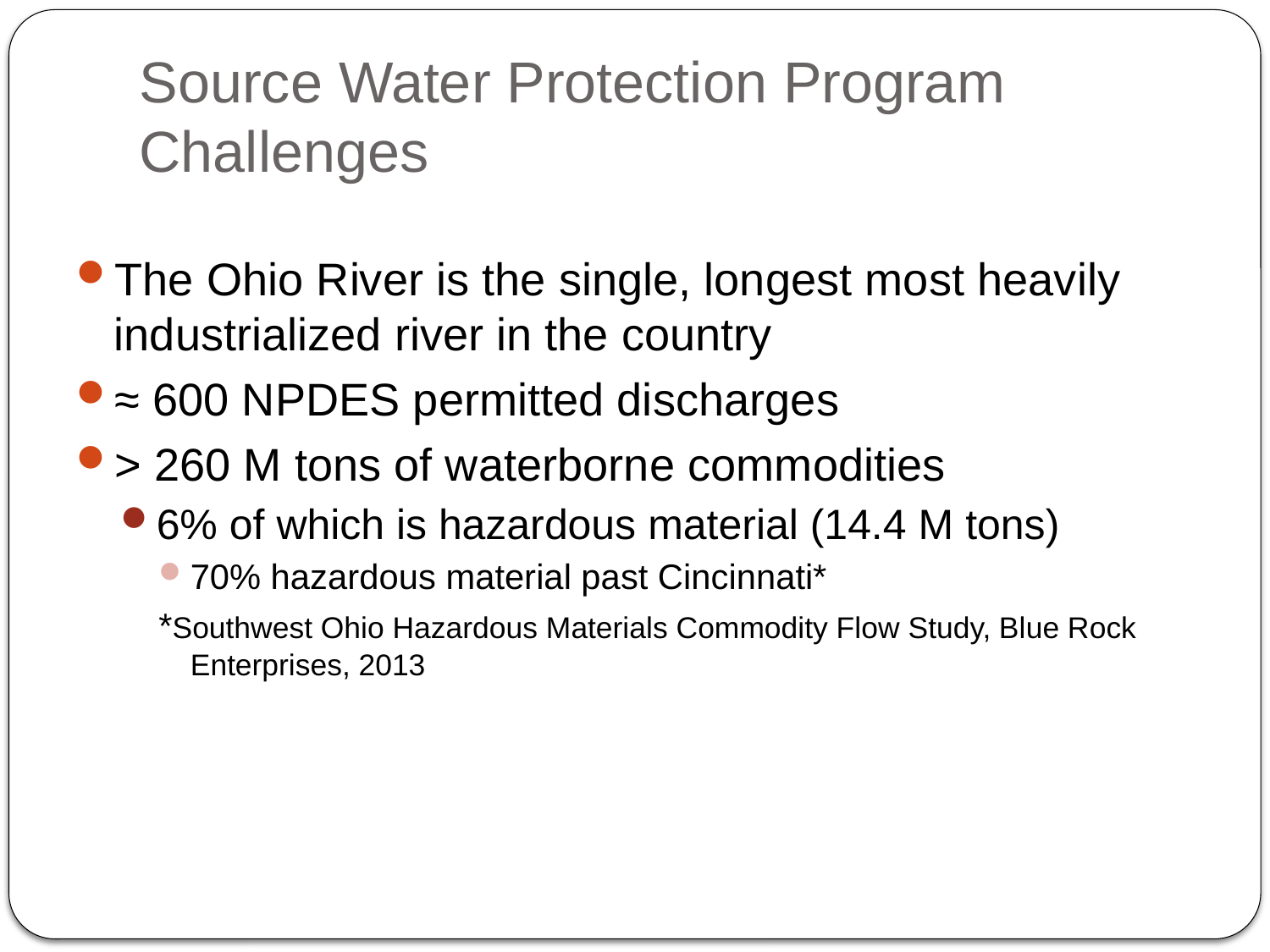

# Source Water Protection Program Challenges
The Ohio River is the single, longest most heavily industrialized river in the country
≈ 600 NPDES permitted discharges
> 260 M tons of waterborne commodities
6% of which is hazardous material (14.4 M tons)
70% hazardous material past Cincinnati*
*Southwest Ohio Hazardous Materials Commodity Flow Study, Blue Rock Enterprises, 2013